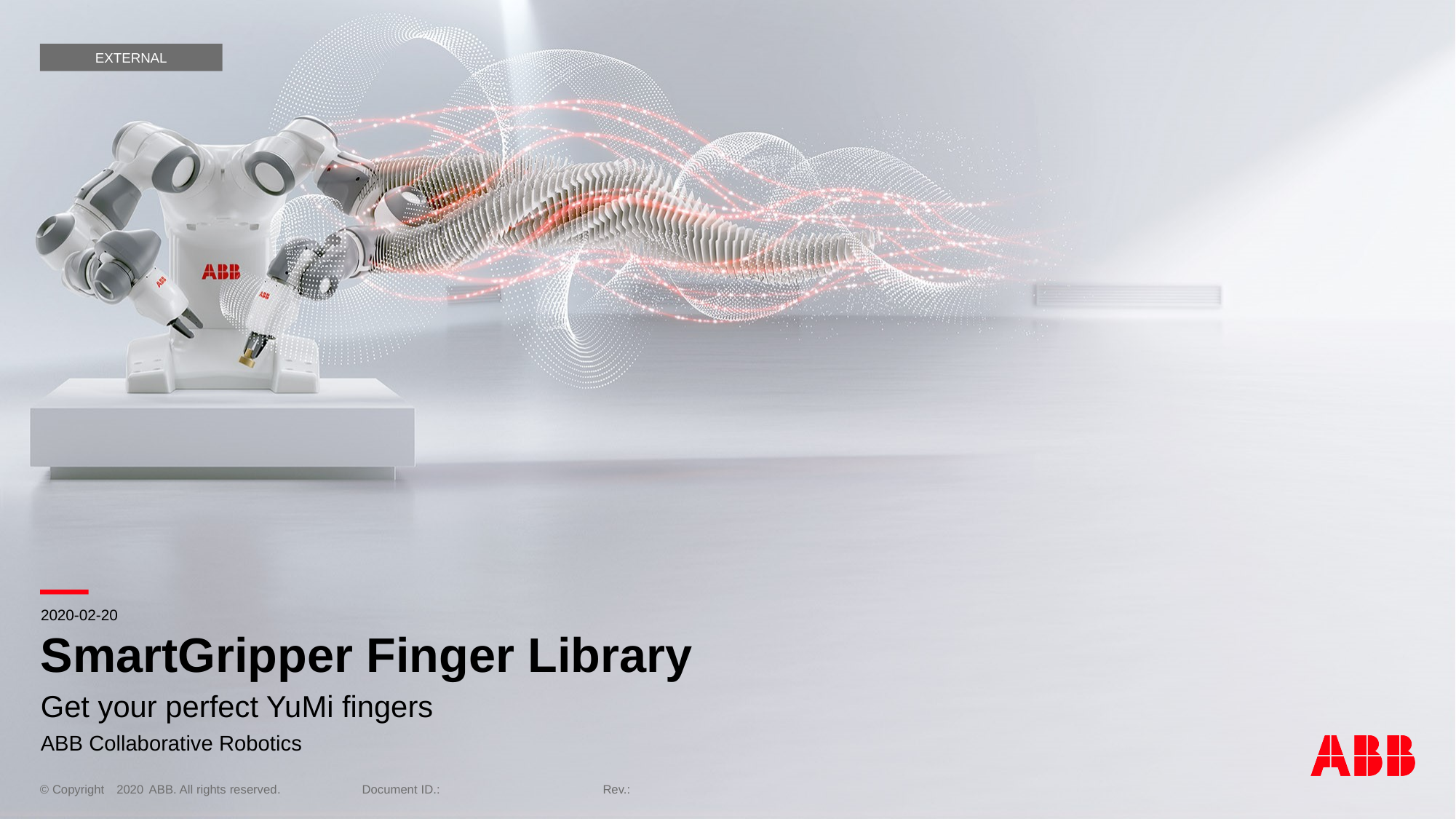

ExTERNAL
2020-02-20
# SmartGripper Finger Library
Get your perfect YuMi fingers
ABB Collaborative Robotics
2020